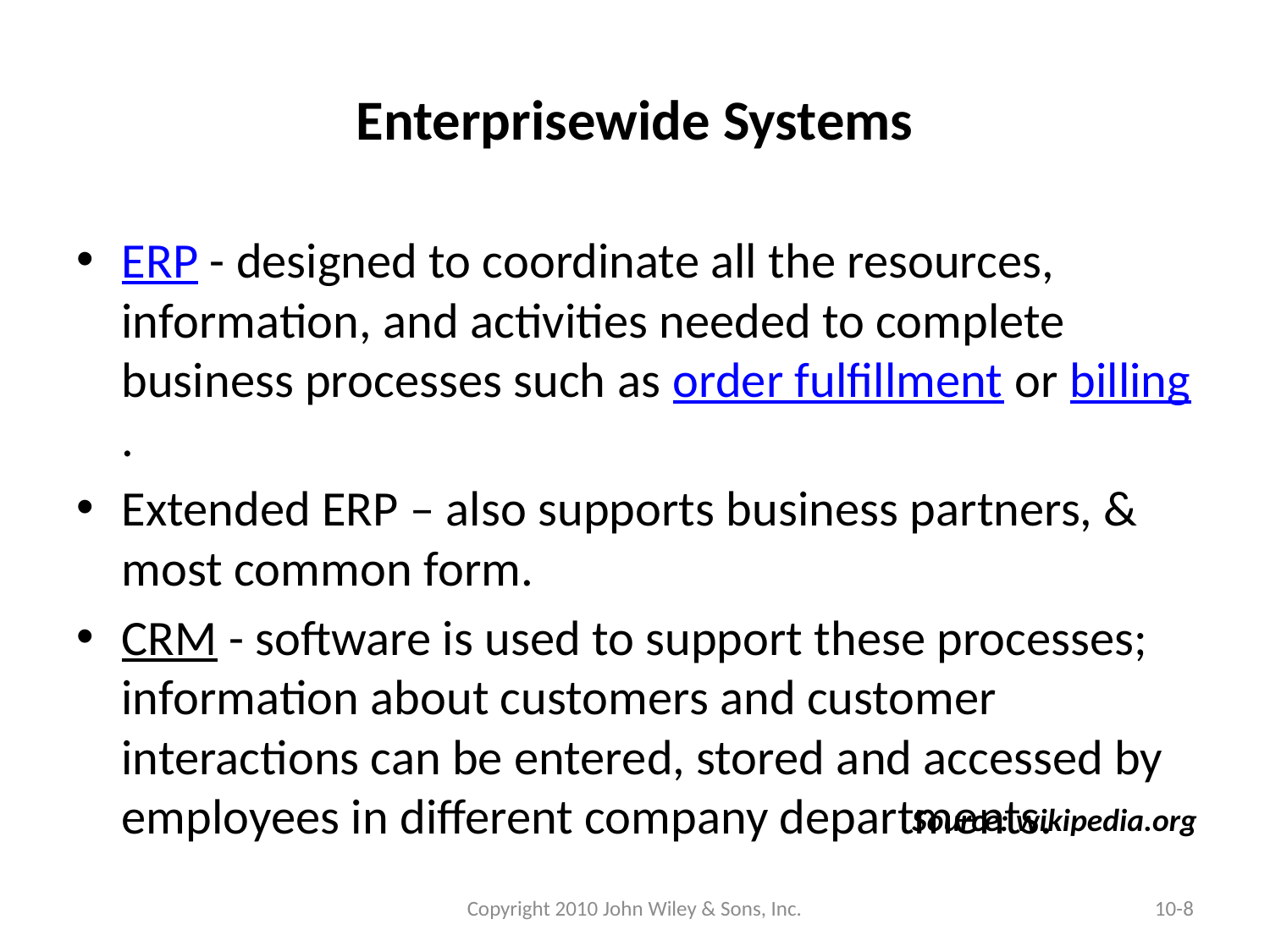

# Enterprisewide Systems
ERP - designed to coordinate all the resources, information, and activities needed to complete business processes such as order fulfillment or billing.
Extended ERP – also supports business partners, & most common form.
CRM - software is used to support these processes; information about customers and customer interactions can be entered, stored and accessed by employees in different company departments.
Source: wikipedia.org
Copyright 2010 John Wiley & Sons, Inc.
10-8